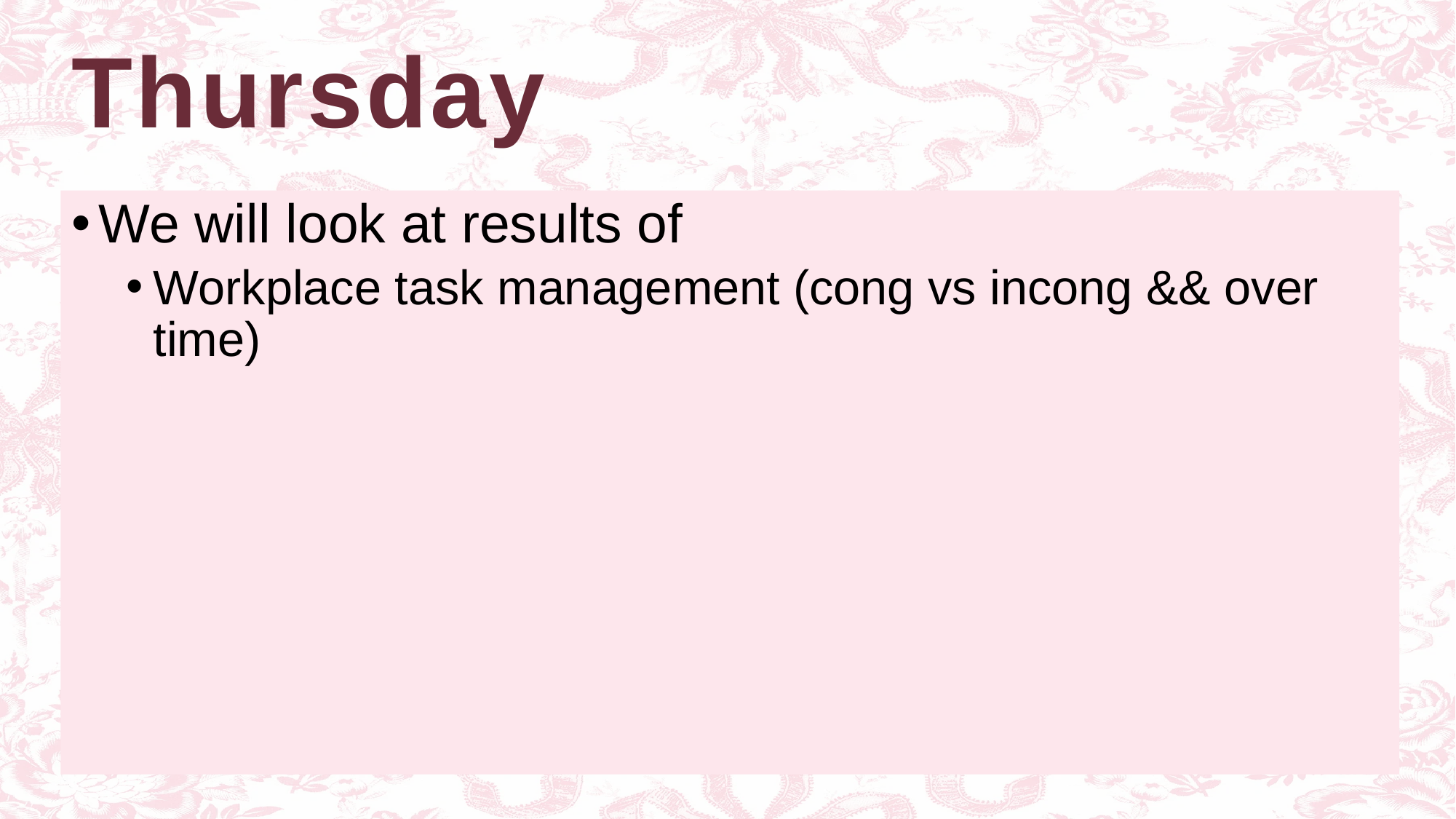

# Thursday
We will look at results of
Workplace task management (cong vs incong && over time)